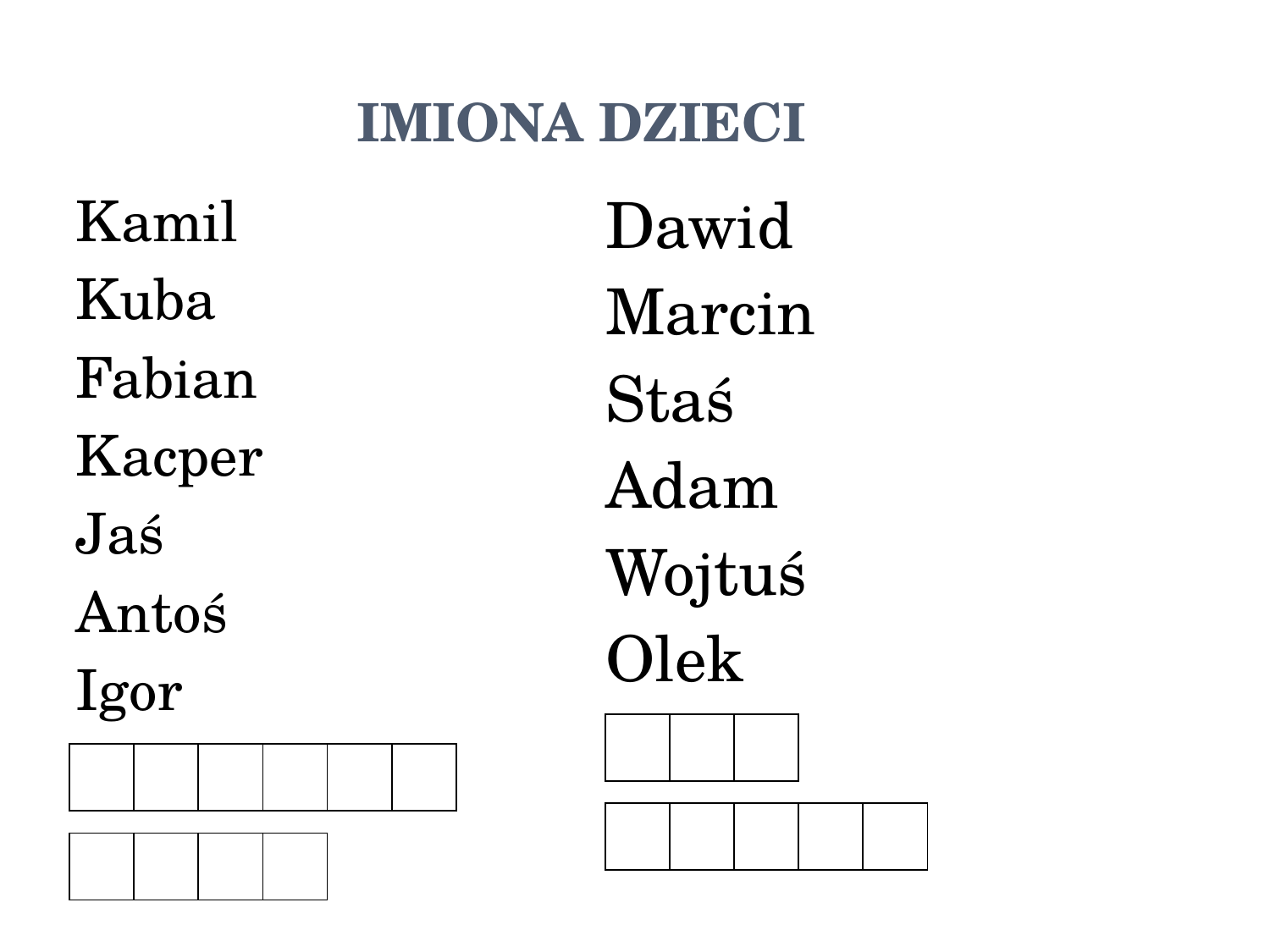

# Imiona dzieci
Kamil
Kuba
Fabian
Kacper
Jaś
Antoś
Igor

Dawid
Marcin
Staś
Adam
Wojtuś
Olek
|  |  |  |
| --- | --- | --- |
|  |  |  |  |  |  |
| --- | --- | --- | --- | --- | --- |
|  |  |  |  |  |
| --- | --- | --- | --- | --- |
|  |  |  |  |
| --- | --- | --- | --- |